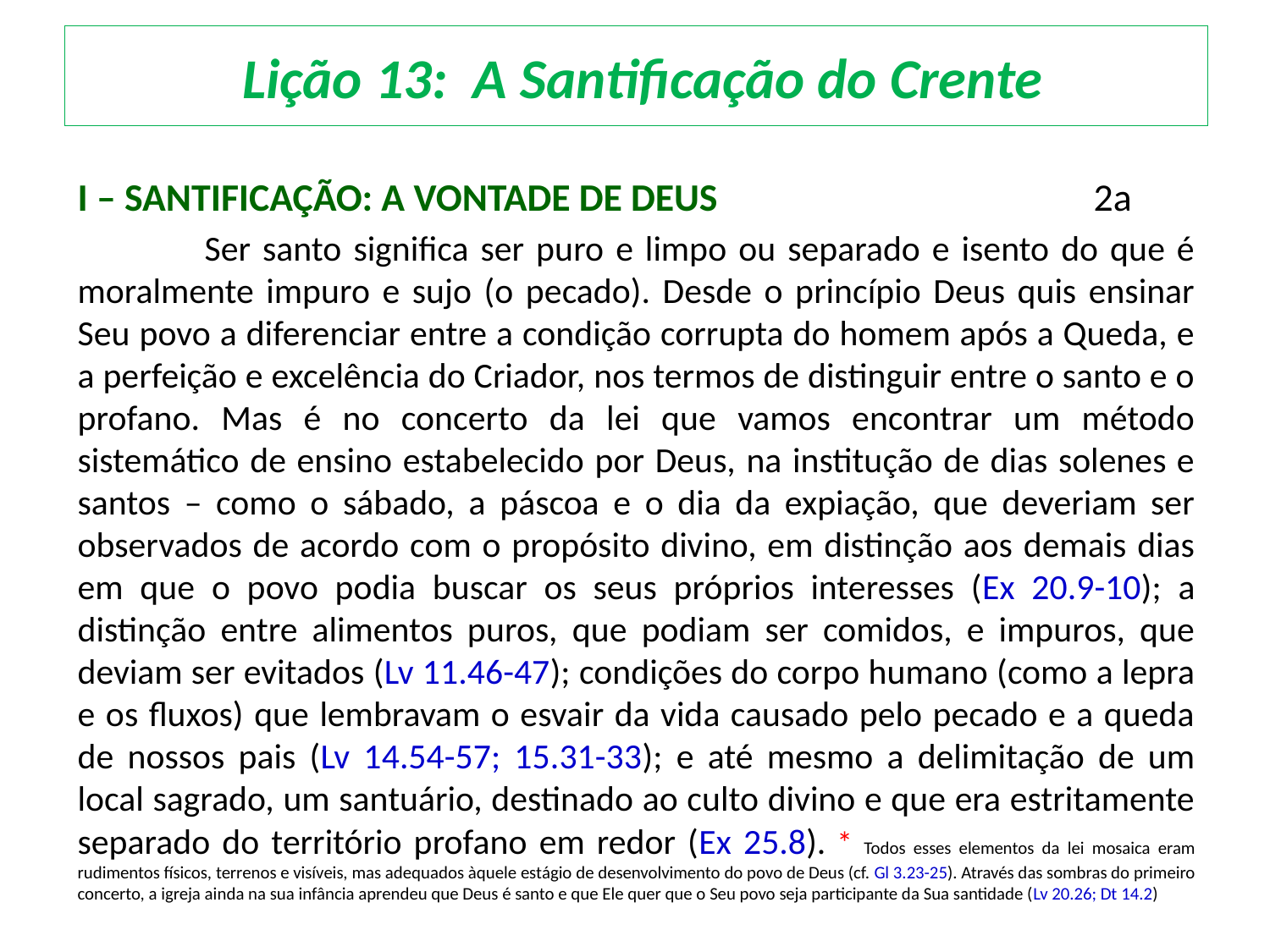

# Lição 13:  A Santificação do Crente
I – SANTIFICAÇÃO: A VONTADE DE DEUS   			2a
	Ser santo significa ser puro e limpo ou separado e isento do que é moralmente impuro e sujo (o pecado). Desde o princípio Deus quis ensinar Seu povo a diferenciar entre a condição corrupta do homem após a Queda, e a perfeição e excelência do Criador, nos termos de distinguir entre o santo e o profano. Mas é no concerto da lei que vamos encontrar um método sistemático de ensino estabelecido por Deus, na institução de dias solenes e santos – como o sábado, a páscoa e o dia da expiação, que deveriam ser observados de acordo com o propósito divino, em distinção aos demais dias em que o povo podia buscar os seus próprios interesses (Ex 20.9-10); a distinção entre alimentos puros, que podiam ser comidos, e impuros, que deviam ser evitados (Lv 11.46-47); condições do corpo humano (como a lepra e os fluxos) que lembravam o esvair da vida causado pelo pecado e a queda de nossos pais (Lv 14.54-57; 15.31-33); e até mesmo a delimitação de um local sagrado, um santuário, destinado ao culto divino e que era estritamente separado do território profano em redor (Ex 25.8). * Todos esses elementos da lei mosaica eram rudimentos físicos, terrenos e visíveis, mas adequados àquele estágio de desenvolvimento do povo de Deus (cf. Gl 3.23-25). Através das sombras do primeiro concerto, a igreja ainda na sua infância aprendeu que Deus é santo e que Ele quer que o Seu povo seja participante da Sua santidade (Lv 20.26; Dt 14.2)